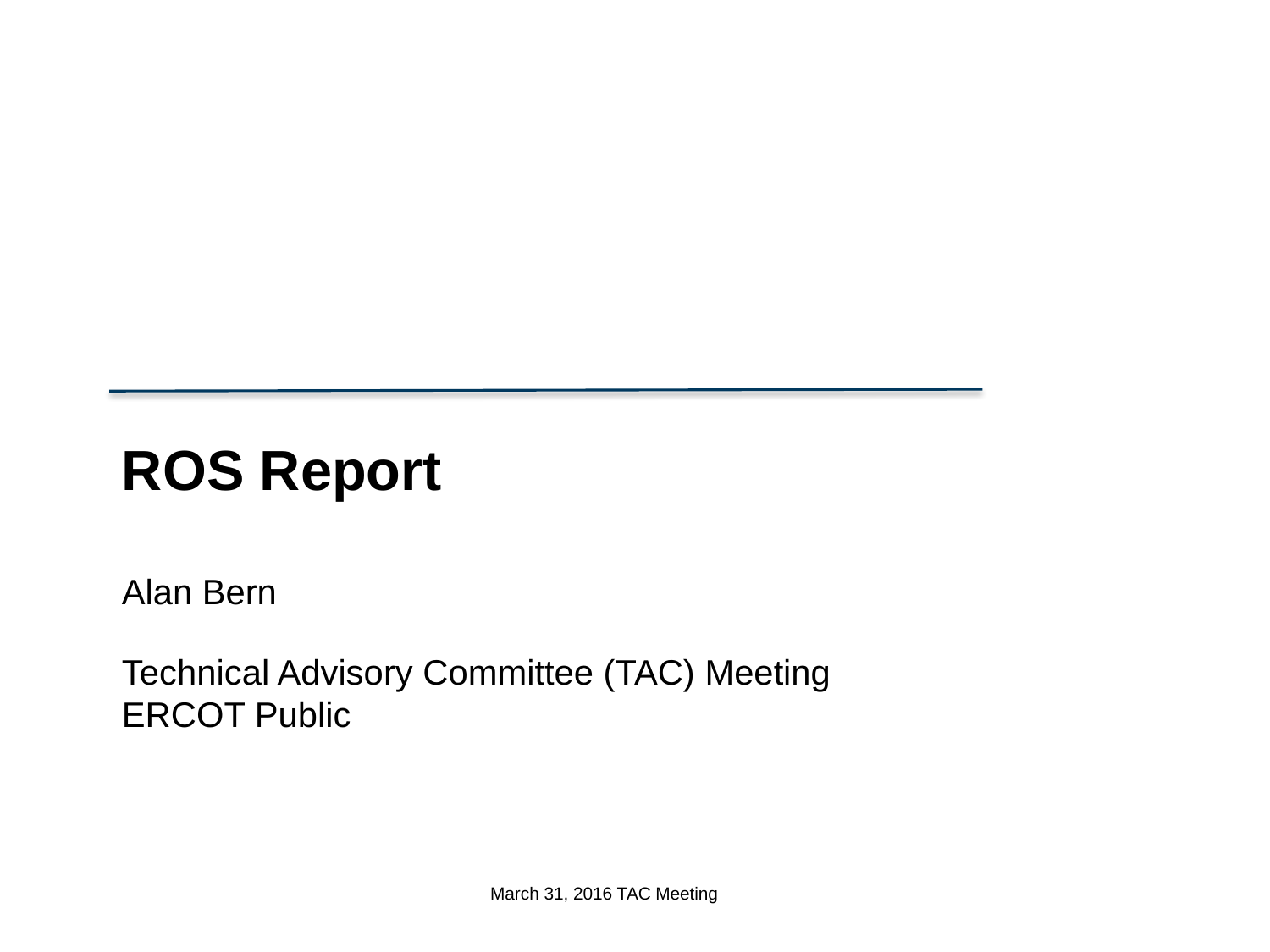

ROS Report

Alan Bern

Technical Advisory Committee (TAC) Meeting
ERCOT Public

March 31, 2016 TAC Meeting